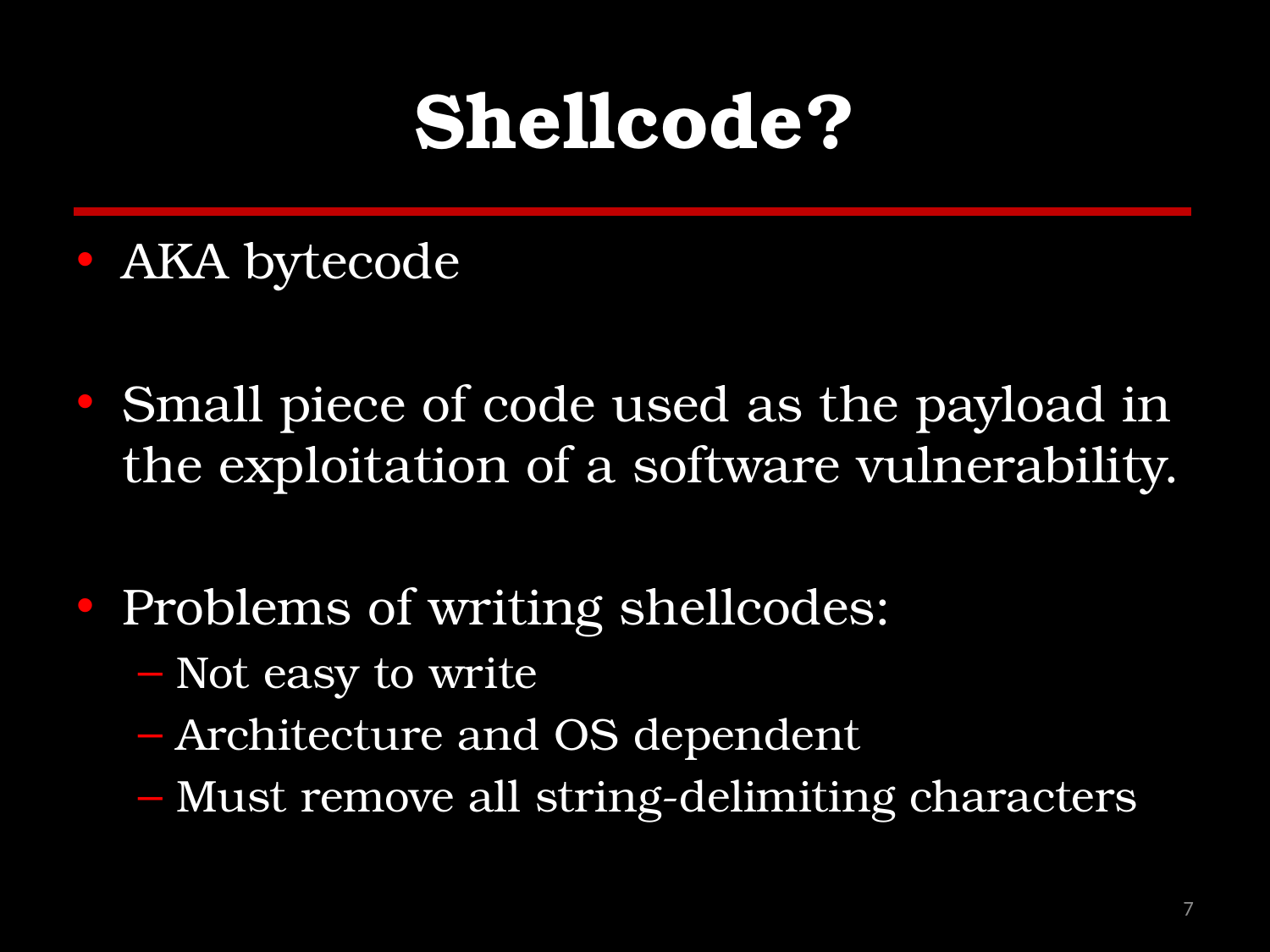

# Shellcode?
AKA bytecode

Small piece of code used as the payload in the exploitation of a software vulnerability.

Problems of writing shellcodes:
Not easy to write
Architecture and OS dependent
Must remove all string-delimiting characters
7